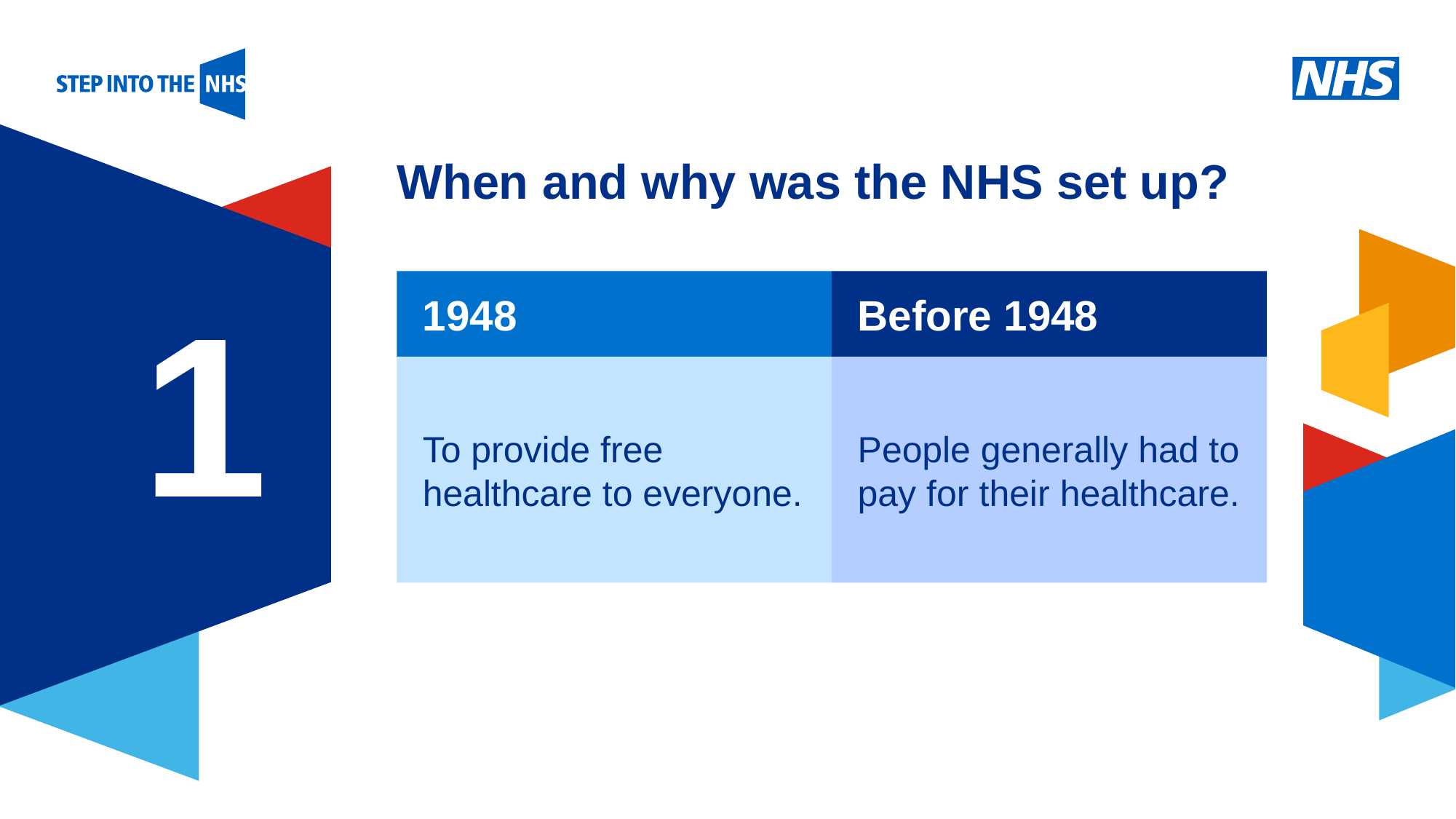

# When and why was the NHS set up?
Before 1948
1948
1
To provide free healthcare to everyone.
People generally had to pay for their healthcare.